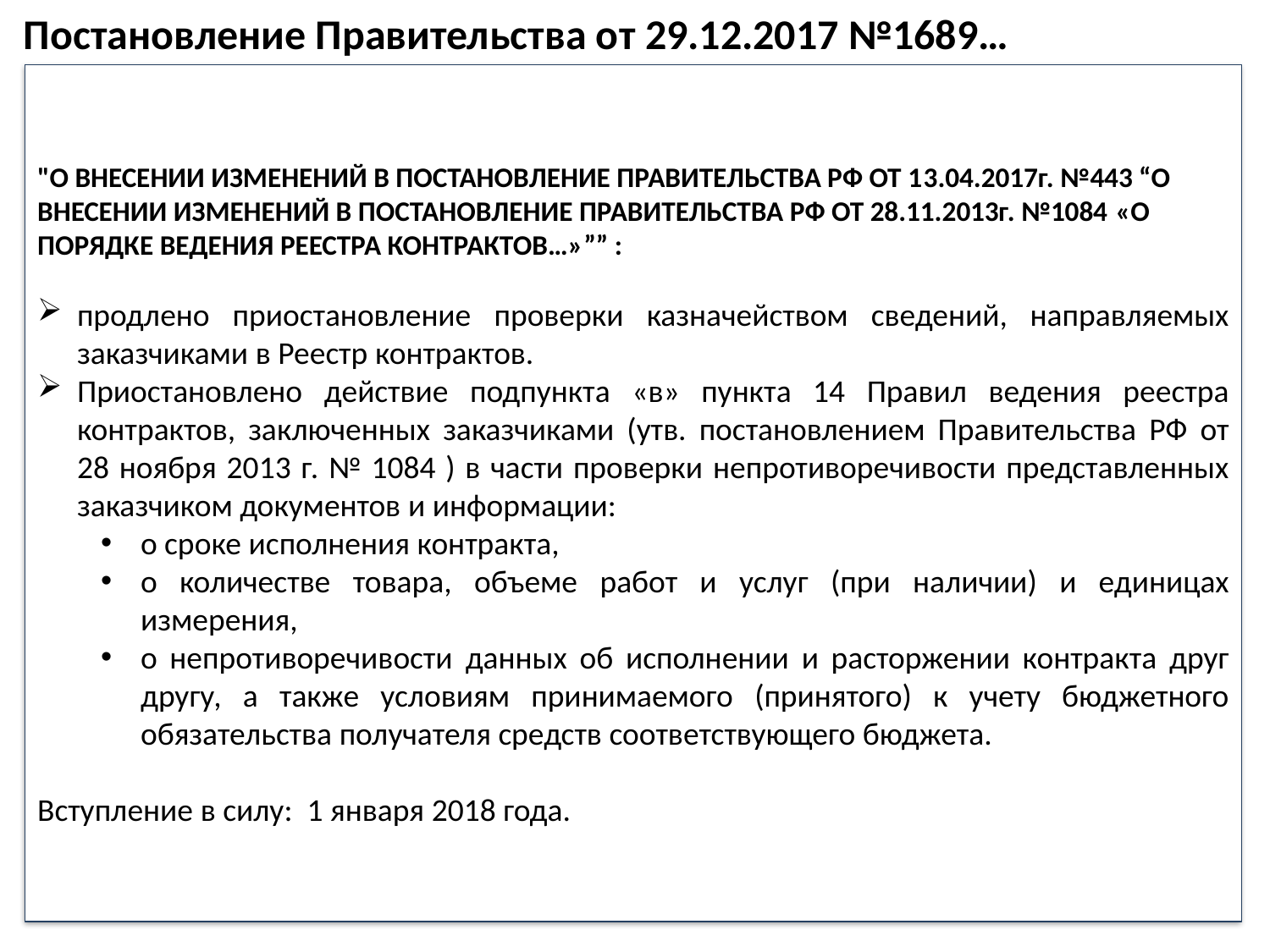

Постановление Правительства от 29.12.2017 №1689…
"О ВНЕСЕНИИ ИЗМЕНЕНИЙ В ПОСТАНОВЛЕНИЕ ПРАВИТЕЛЬСТВА РФ ОТ 13.04.2017г. №443 “О ВНЕСЕНИИ ИЗМЕНЕНИЙ В ПОСТАНОВЛЕНИЕ ПРАВИТЕЛЬСТВА РФ ОТ 28.11.2013г. №1084 «О ПОРЯДКЕ ВЕДЕНИЯ РЕЕСТРА КОНТРАКТОВ…»”” :

продлено приостановление проверки казначейством сведений, направляемых заказчиками в Реестр контрактов.
Приостановлено действие подпункта «в» пункта 14 Правил ведения реестра контрактов, заключенных заказчиками (утв. постановлением Правительства РФ от 28 ноября 2013 г. № 1084 ) в части проверки непротиворечивости представленных заказчиком документов и информации:
о сроке исполнения контракта,
о количестве товара, объеме работ и услуг (при наличии) и единицах измерения,
о непротиворечивости данных об исполнении и расторжении контракта друг другу, а также условиям принимаемого (принятого) к учету бюджетного обязательства получателя средств соответствующего бюджета.

Вступление в силу:  1 января 2018 года.
21